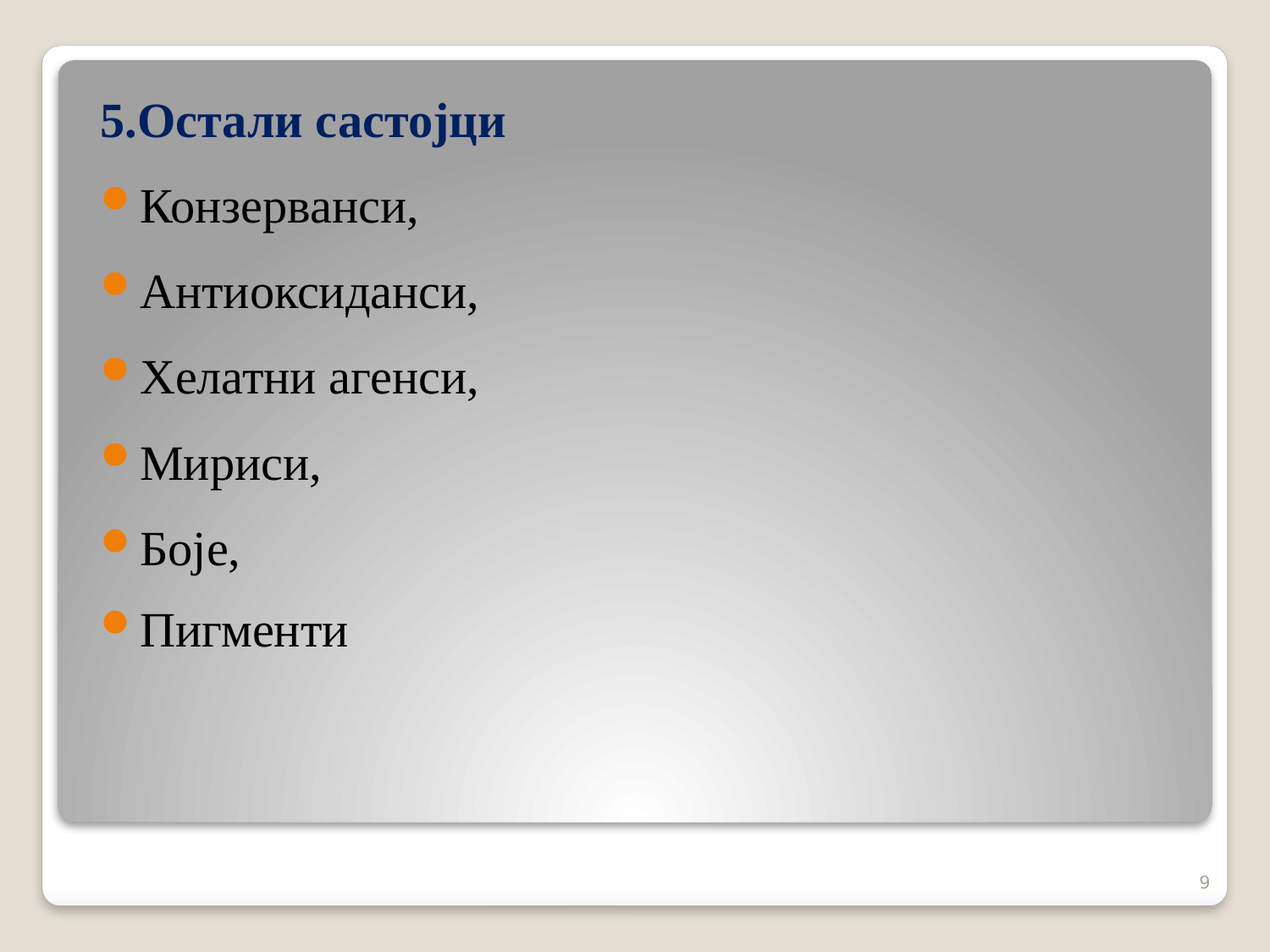

5.Остали састојци
Конзерванси,
Антиоксиданси,
Хелатни агенси,
Мириси,
Боје,
Пигменти

9